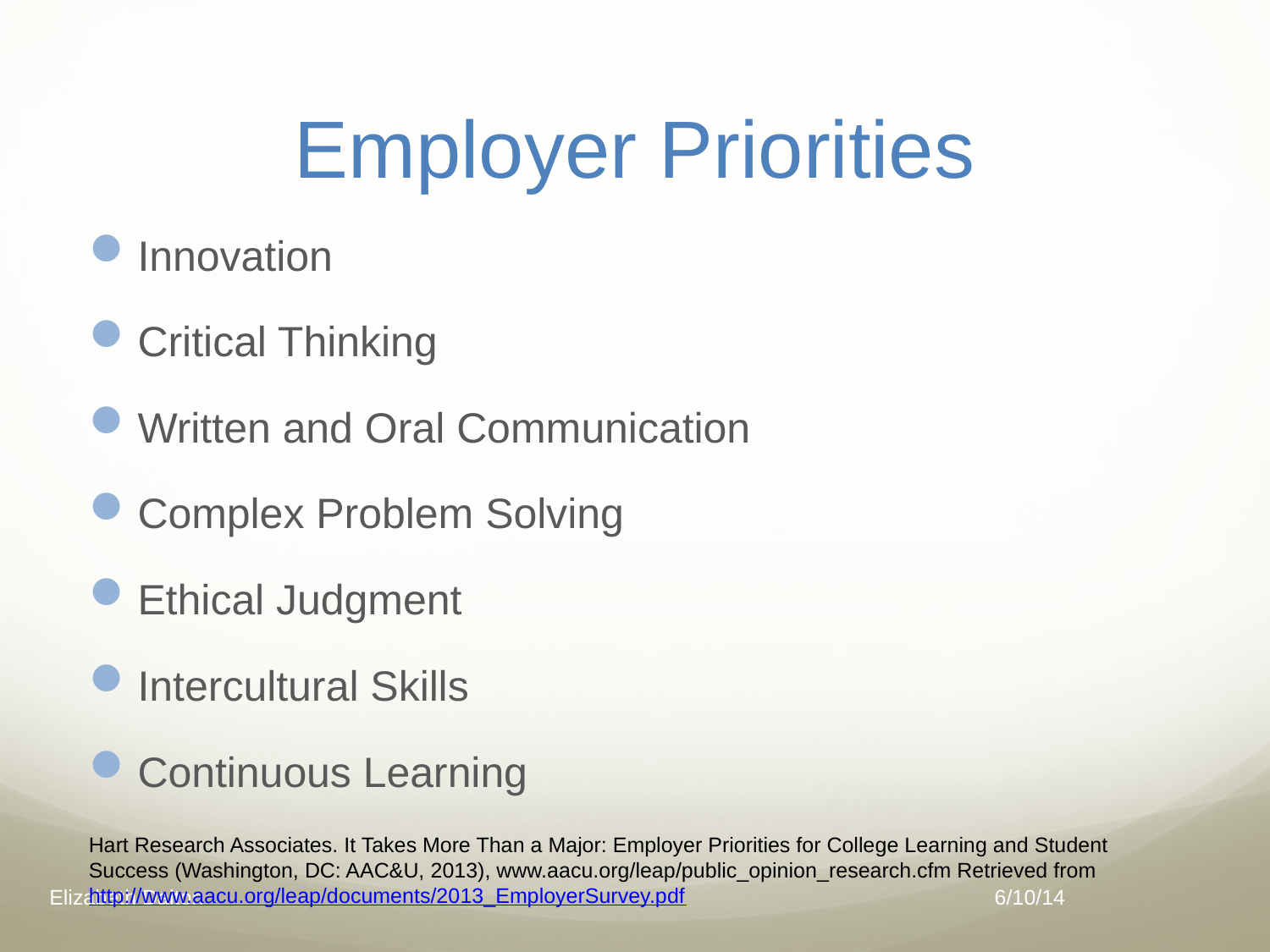

# Employer Priorities
Innovation
Critical Thinking
Written and Oral Communication
Complex Problem Solving
Ethical Judgment
Intercultural Skills
Continuous Learning
Hart Research Associates. It Takes More Than a Major: Employer Priorities for College Learning and Student Success (Washington, DC: AAC&U, 2013), www.aacu.org/leap/public_opinion_research.cfm Retrieved from http://www.aacu.org/leap/documents/2013_EmployerSurvey.pdf
Elizabeth Dalton
6/10/14